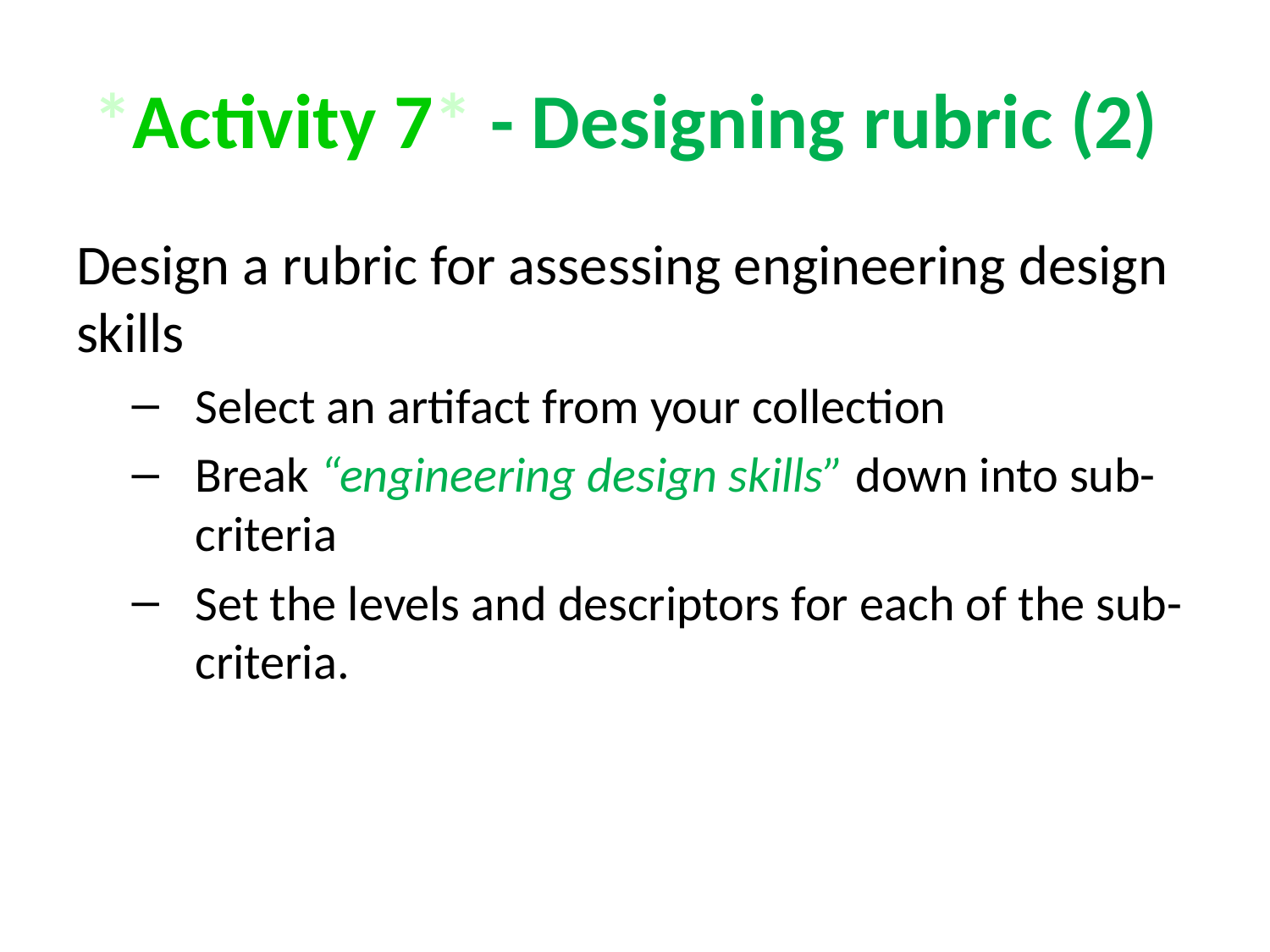

# *Activity 7* - Designing rubric (2)
Design a rubric for assessing engineering design skills
Select an artifact from your collection
Break “engineering design skills” down into sub-criteria
Set the levels and descriptors for each of the sub-criteria.